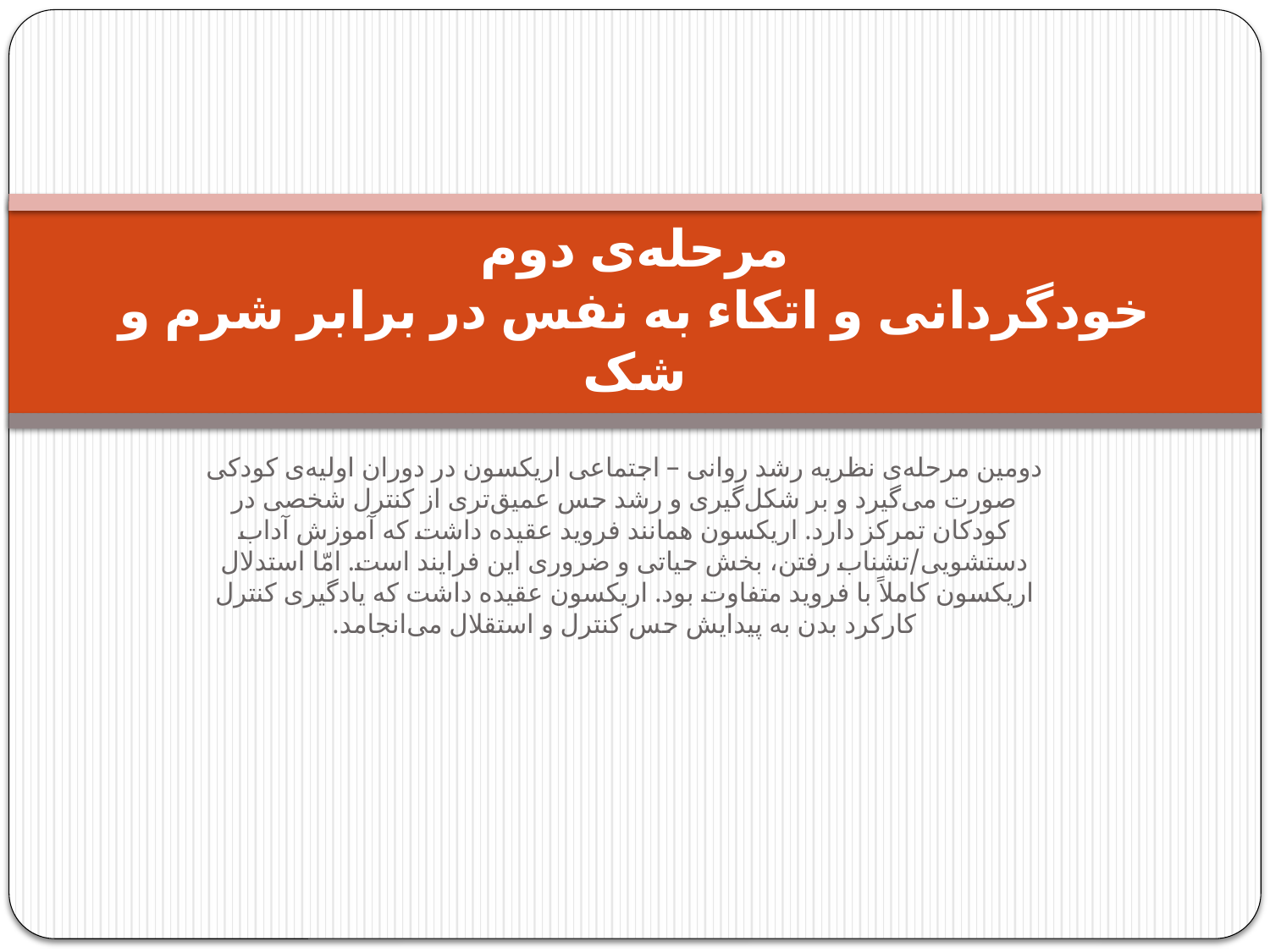

# مرحله‌ی دوم خودگردانی و اتکاء به نفس در برابر شرم و شک
دومین مرحله‌ی نظریه رشد روانی – اجتماعی اریکسون در دوران اولیه‌ی کودکی صورت می‌گیرد و بر شکل‌گیری و رشد حس عمیق‌تری از کنترل شخصی در کودکان تمرکز دارد. اریکسون همانند فروید عقیده داشت که آموزش آداب دستشویی/تشناب رفتن، بخش حیاتی و ضروری این فرایند است. امّا استدلال اریکسون کاملاً با فروید متفاوت بود. اریکسون عقیده داشت که یادگیری کنترل کارکرد بدن به پیدایش حس کنترل و استقلال می‌انجامد.